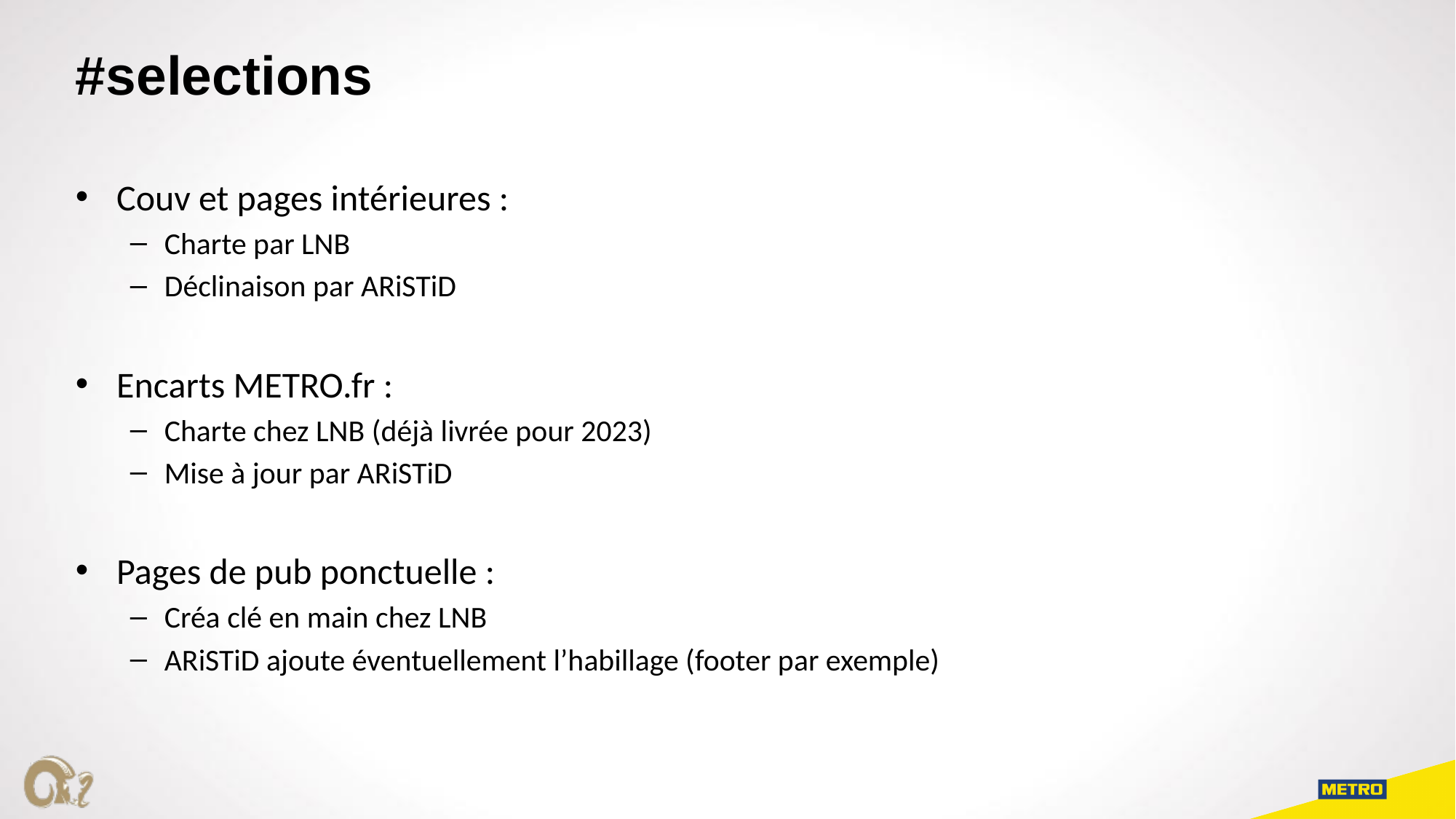

#selections
Couv et pages intérieures :
Charte par LNB
Déclinaison par ARiSTiD

Encarts METRO.fr :
Charte chez LNB (déjà livrée pour 2023)
Mise à jour par ARiSTiD

Pages de pub ponctuelle :
Créa clé en main chez LNB
ARiSTiD ajoute éventuellement l’habillage (footer par exemple)